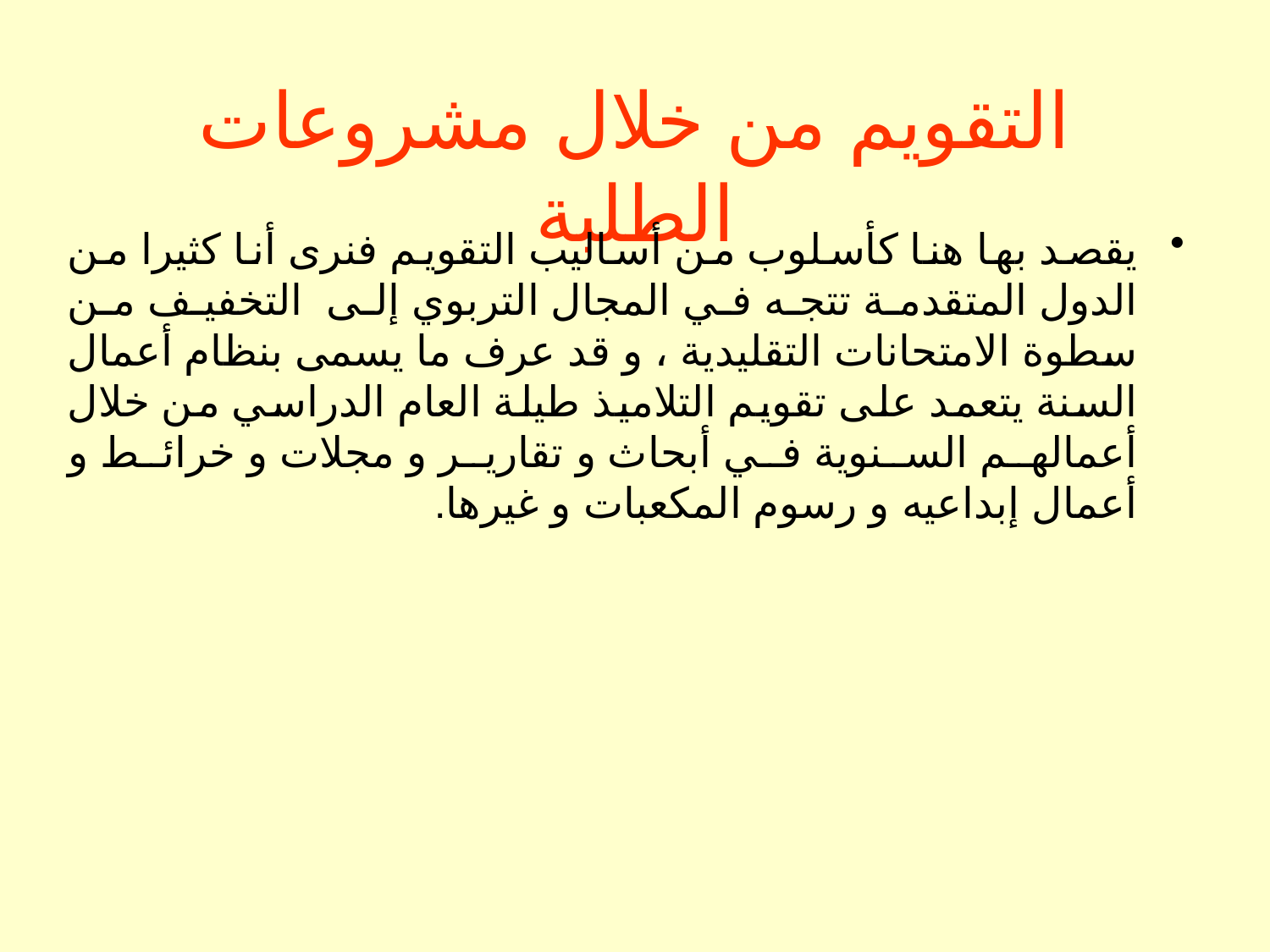

# التقويم من خلال مشروعات الطلبة
يقصد بها هنا كأسلوب من أساليب التقويم فنرى أنا كثيرا من الدول المتقدمة تتجه في المجال التربوي إلى  التخفيف من سطوة الامتحانات التقليدية ، و قد عرف ما يسمى بنظام أعمال السنة يتعمد على تقويم التلاميذ طيلة العام الدراسي من خلال أعمالهم السنوية في أبحاث و تقارير و مجلات و خرائط و أعمال إبداعيه و رسوم المكعبات و غيرها.